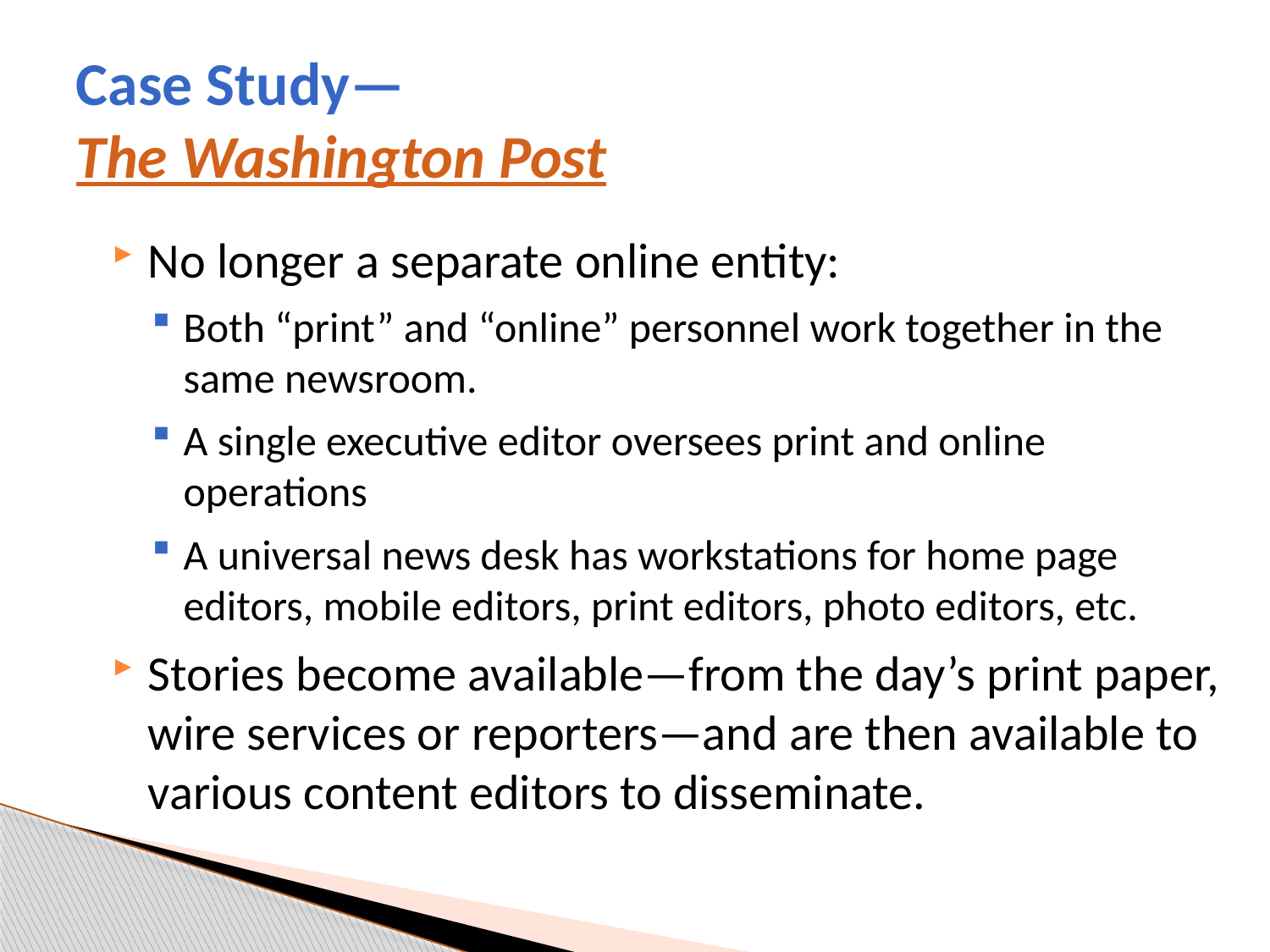

# Case Study— The Washington Post
No longer a separate online entity:
Both “print” and “online” personnel work together in the same newsroom.
A single executive editor oversees print and online operations
A universal news desk has workstations for home page editors, mobile editors, print editors, photo editors, etc.
Stories become available—from the day’s print paper, wire services or reporters—and are then available to various content editors to disseminate.